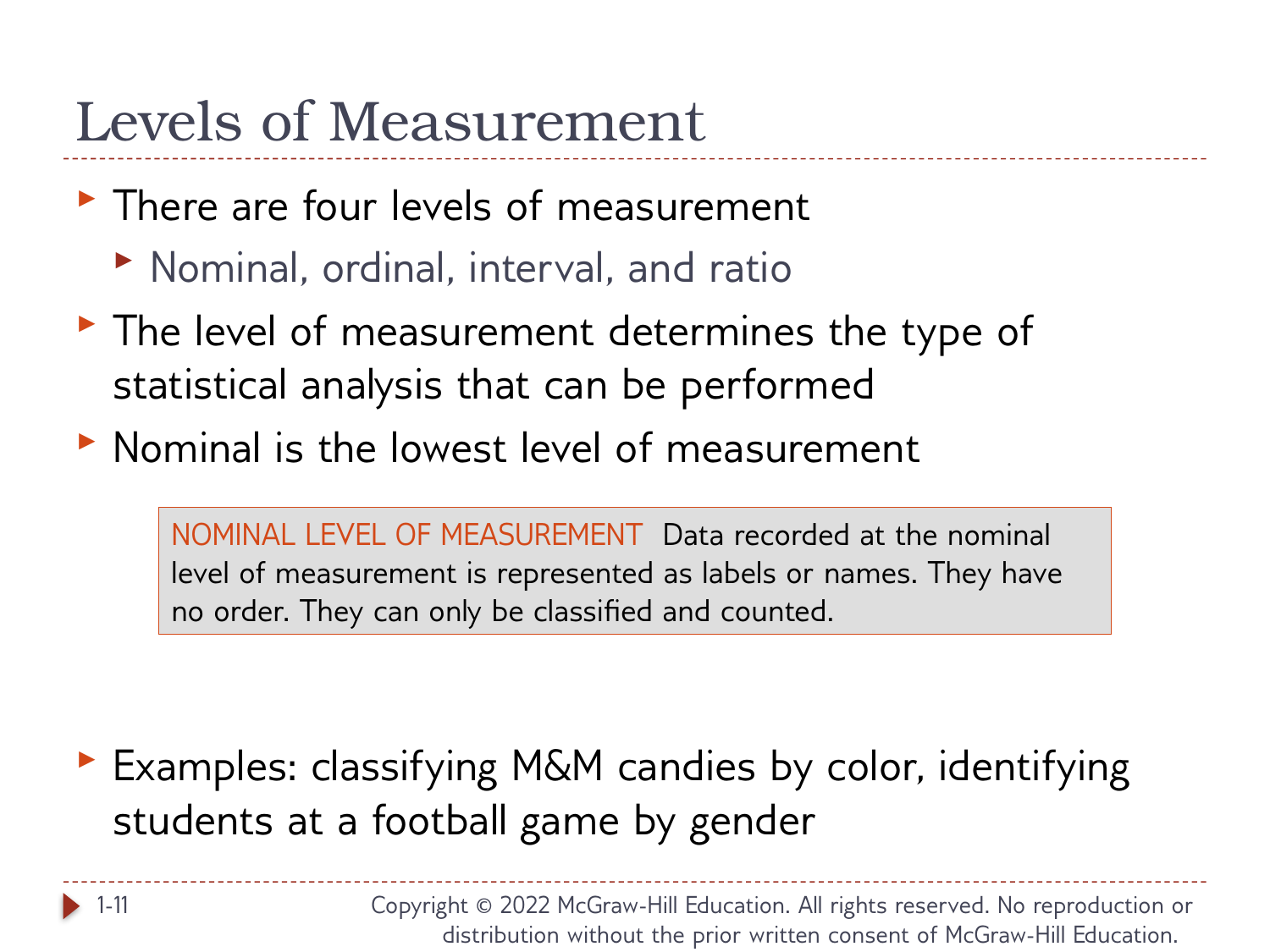

# Levels of Measurement
There are four levels of measurement
Nominal, ordinal, interval, and ratio
The level of measurement determines the type of statistical analysis that can be performed
Nominal is the lowest level of measurement

Examples: classifying M&M candies by color, identifying students at a football game by gender
NOMINAL LEVEL OF MEASUREMENT  Data recorded at the nominal level of measurement is represented as labels or names. They have no order. They can only be classified and counted.
1-11
Copyright © 2022 McGraw-Hill Education. All rights reserved. No reproduction or distribution without the prior written consent of McGraw-Hill Education.